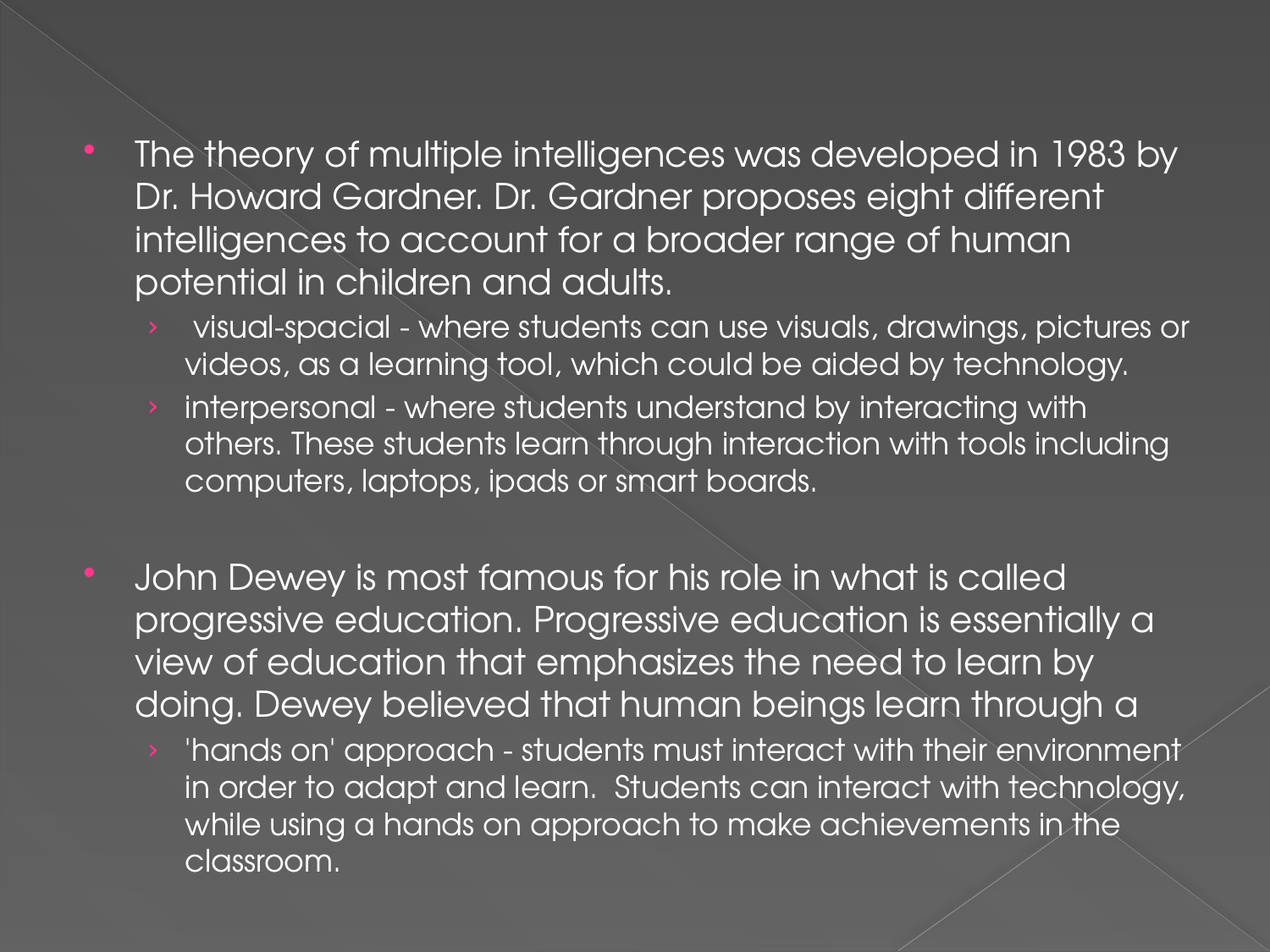

#
The theory of multiple intelligences was developed in 1983 by Dr. Howard Gardner. Dr. Gardner proposes eight different intelligences to account for a broader range of human potential in children and adults.
 visual-spacial - where students can use visuals, drawings, pictures or videos, as a learning tool, which could be aided by technology.
interpersonal - where students understand by interacting with others. These students learn through interaction with tools including computers, laptops, ipads or smart boards.

John Dewey is most famous for his role in what is called progressive education. Progressive education is essentially a view of education that emphasizes the need to learn by doing. Dewey believed that human beings learn through a
'hands on' approach - students must interact with their environment in order to adapt and learn.  Students can interact with technology, while using a hands on approach to make achievements in the classroom.